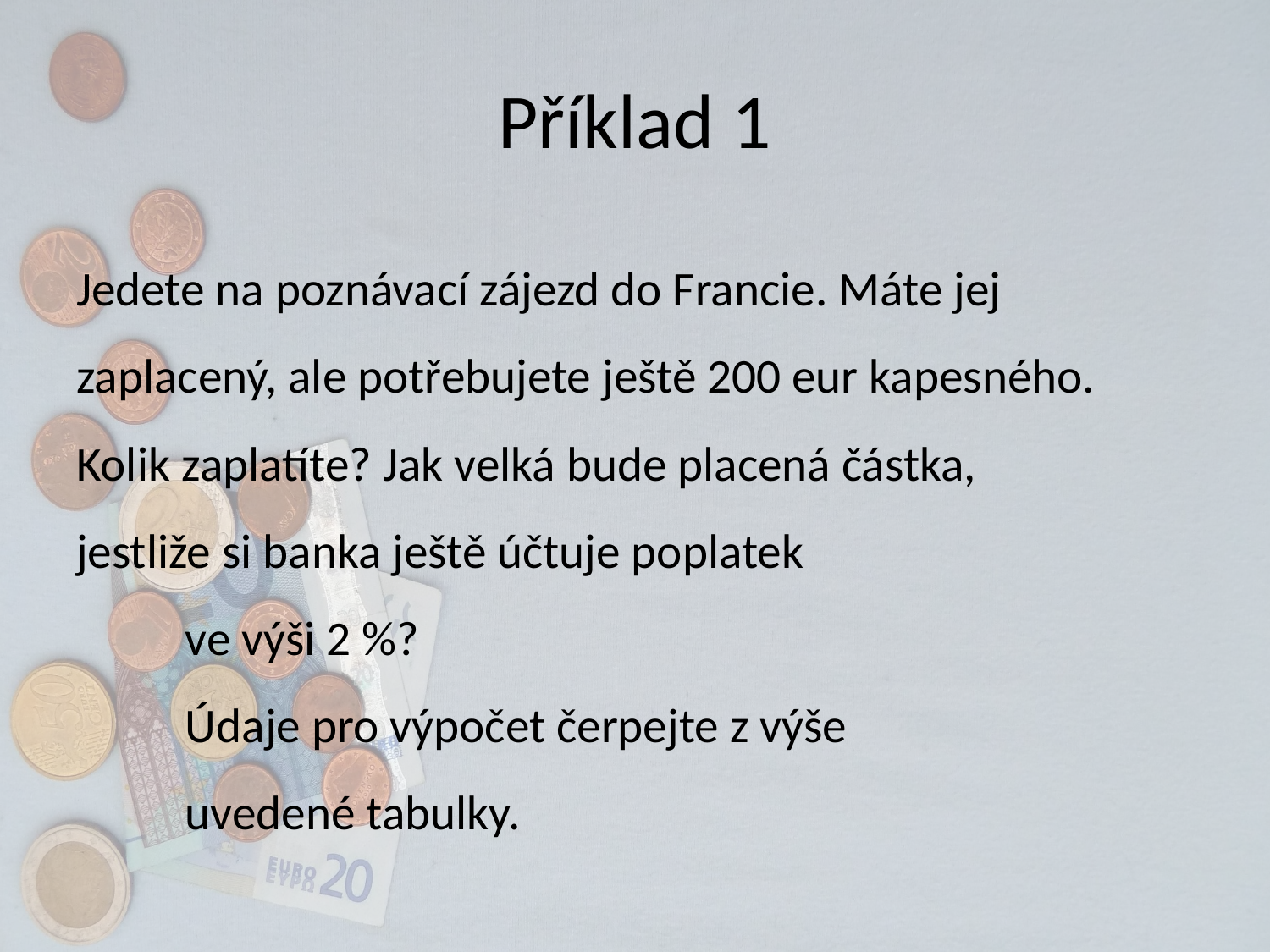

# Příklad 1
Jedete na poznávací zájezd do Francie. Máte jej zaplacený, ale potřebujete ještě 200 eur kapesného. Kolik zaplatíte? Jak velká bude placená částka, 			jestliže si banka ještě účtuje poplatek
		ve výši 2 %?
		Údaje pro výpočet čerpejte z výše
		uvedené tabulky.